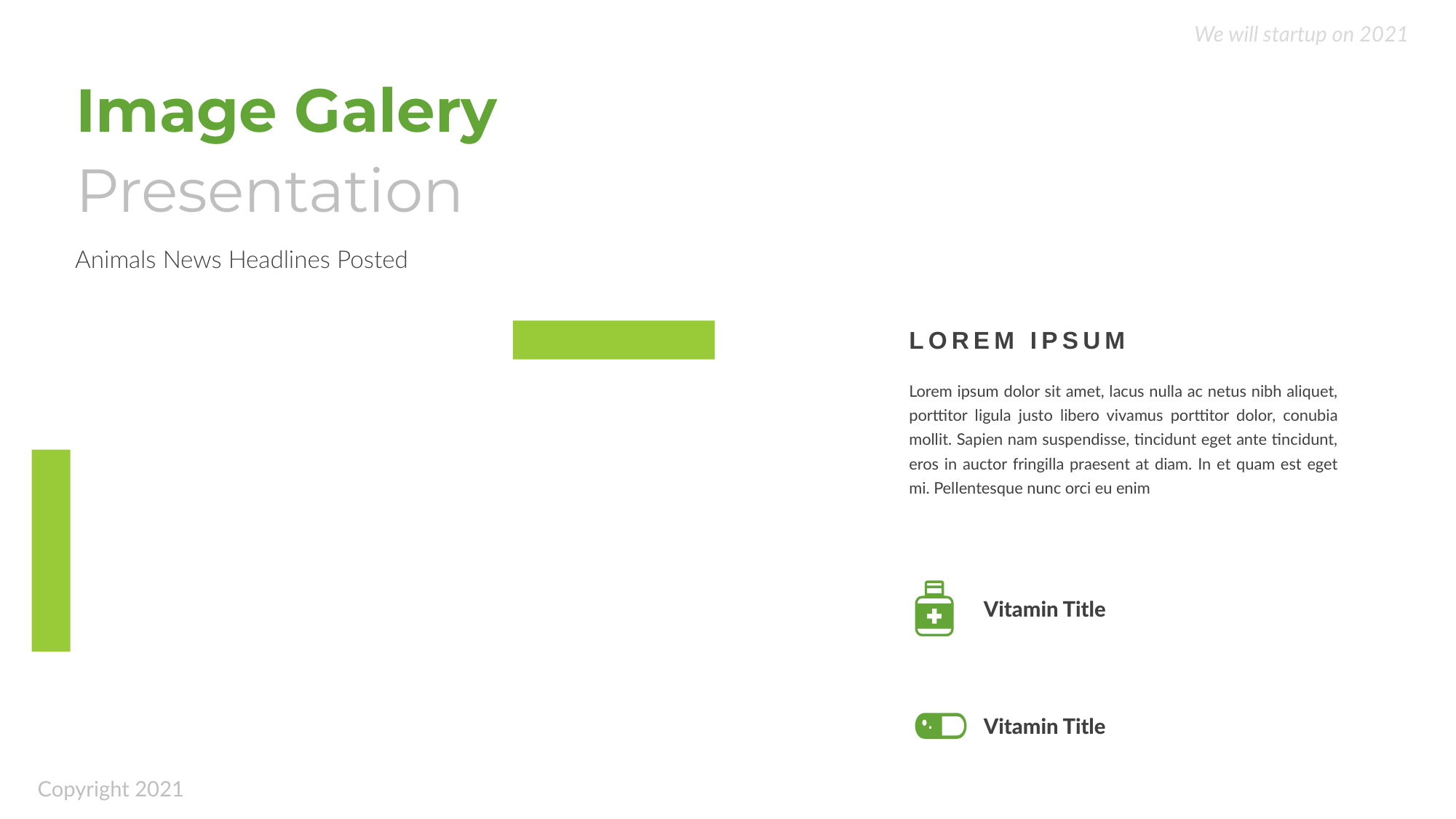

We will startup on 2021
Image Galery
Presentation
Animals News Headlines Posted
LOREM IPSUM

Lorem ipsum dolor sit amet, lacus nulla ac netus nibh aliquet, porttitor ligula justo libero vivamus porttitor dolor, conubia mollit. Sapien nam suspendisse, tincidunt eget ante tincidunt, eros in auctor fringilla praesent at diam. In et quam est eget mi. Pellentesque nunc orci eu enim

Vitamin Title
Vitamin Title

Copyright 2021